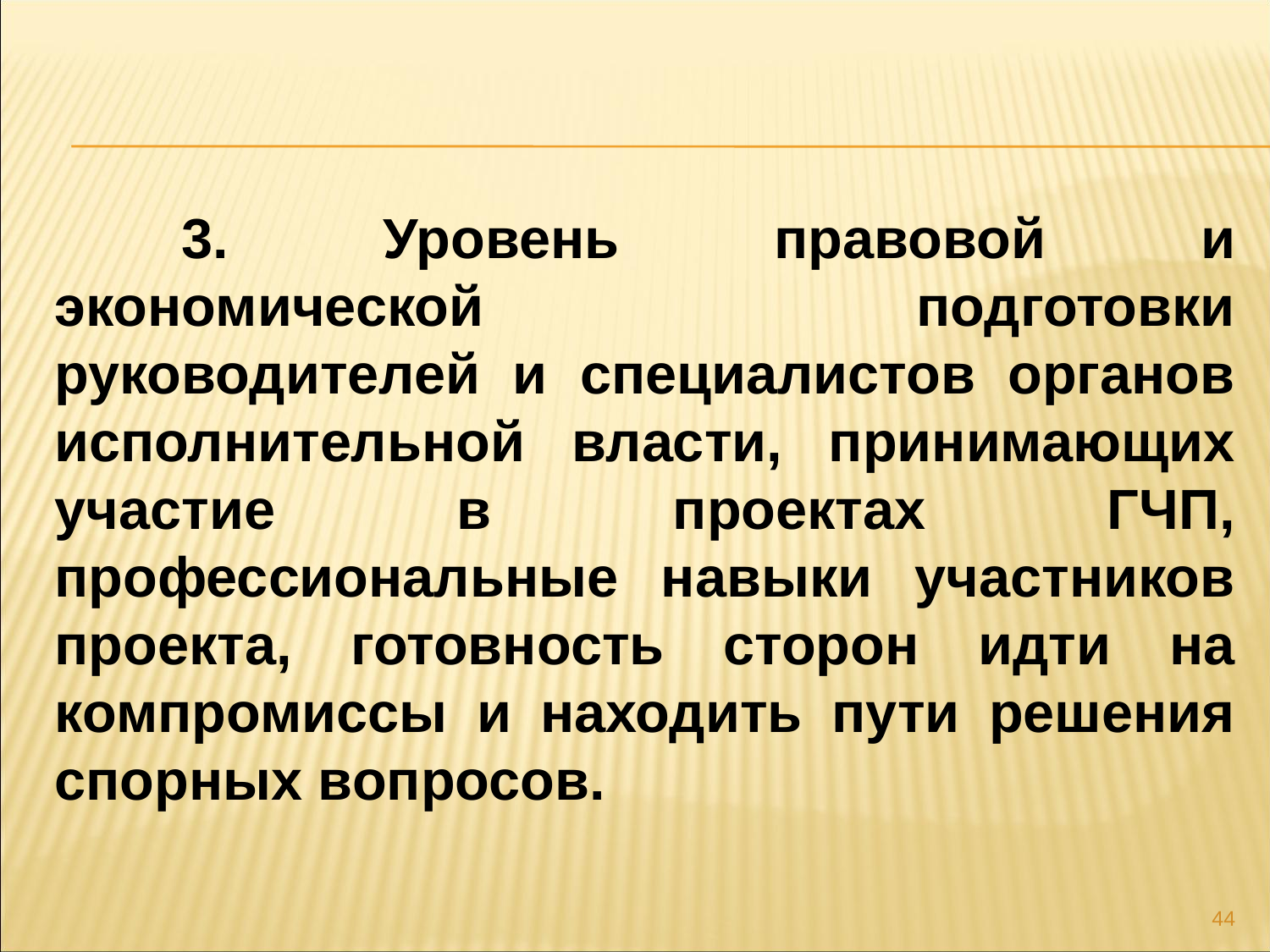

3. Уровень правовой и экономической подготовки руководителей и специалистов органов исполнительной власти, принимающих участие в проектах ГЧП, профессиональные навыки участников проекта, готовность сторон идти на компромиссы и находить пути решения спорных вопросов.

44